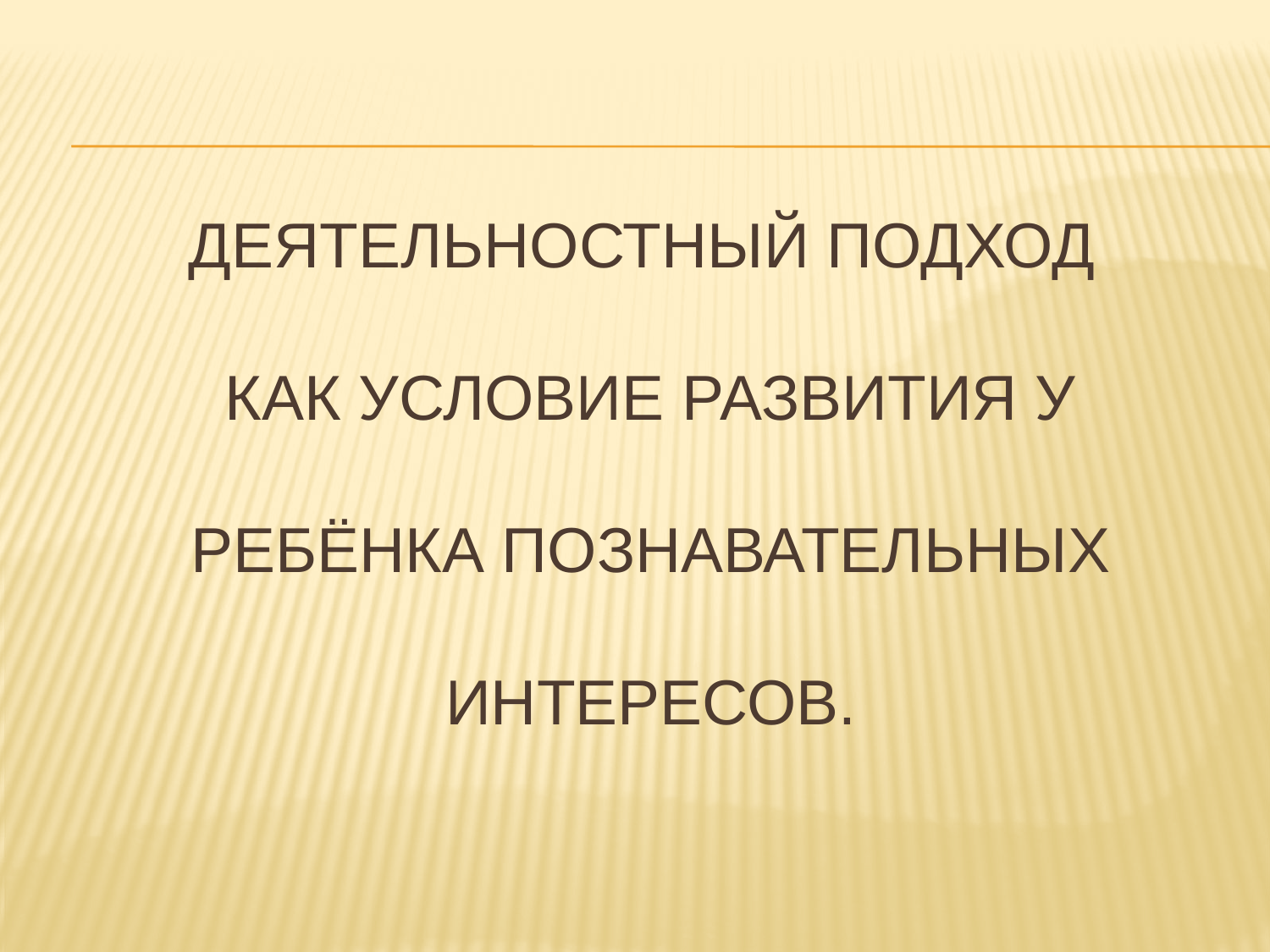

# Деятельностный подход как условие развития у ребёнка познавательных интересов.